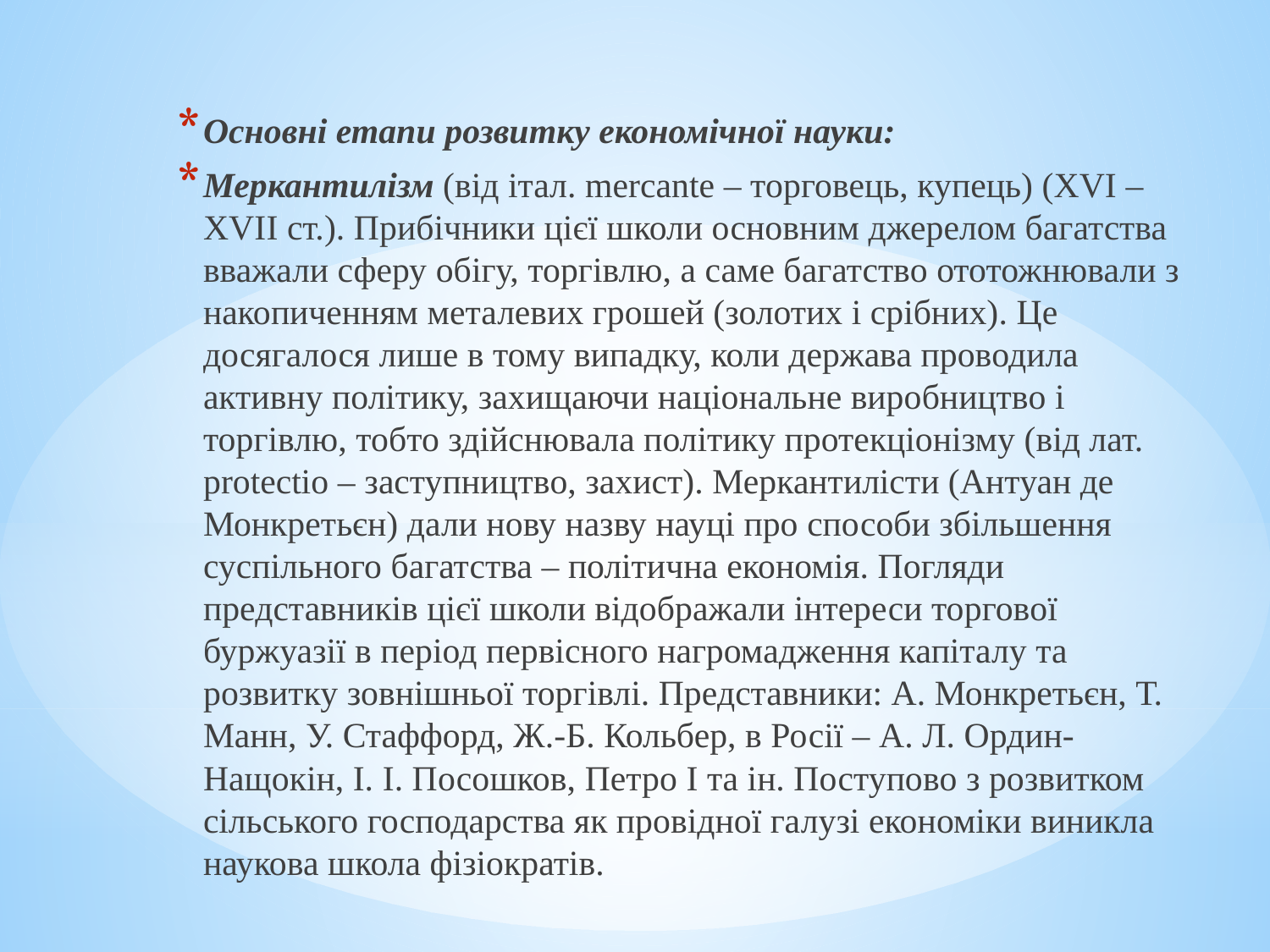

Основні етапи розвитку економічної науки:
Меркантилізм (від італ. mercante – торговець, купець) (XVI – XVIІ ст.). Прибічники цієї школи основним джерелом багатства вважали сферу обігу, торгівлю, а саме багатство ототожнювали з накопиченням металевих грошей (золотих і срібних). Це досягалося лише в тому випадку, коли держава проводила активну політику, захищаючи національне виробництво і торгівлю, тобто здійснювала політику протекціонізму (від лат. protectio – заступництво, захист). Меркантилісти (Антуан де Монкретьєн) дали нову назву науці про способи збільшення суспільного багатства – політична економія. Погляди представників цієї школи відображали інтереси торгової буржуазії в період первісного нагромадження капіталу та розвитку зовнішньої торгівлі. Представники: А. Монкретьєн, Т. Манн, У. Стаффорд, Ж.-Б. Кольбер, в Росії – А. Л. Ордин-Нащокін, І. І. Посошков, Петро І та ін. Поступово з розвитком сільського господарства як провідної галузі економіки виникла наукова школа фізіократів.